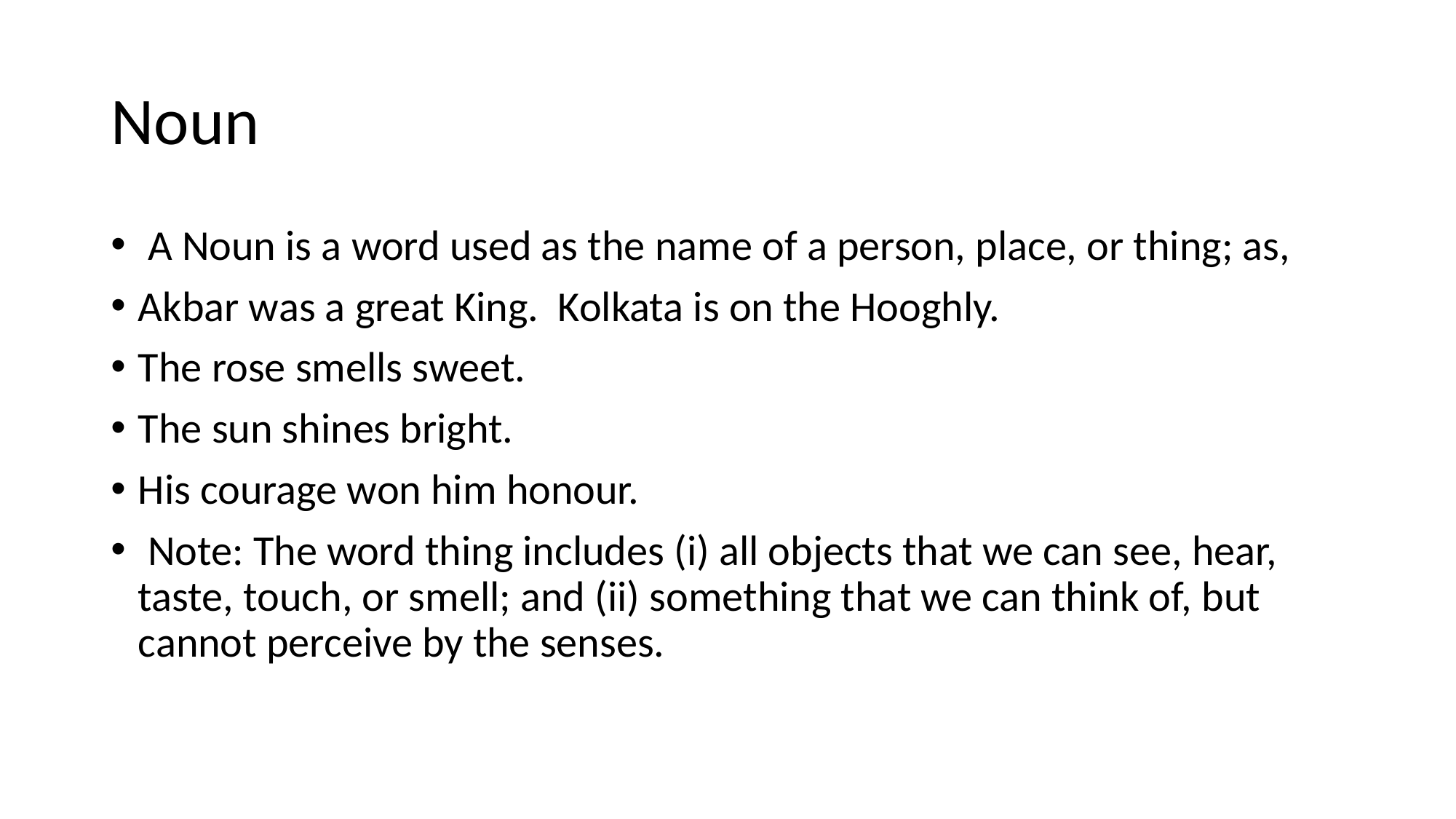

# Noun
 A Noun is a word used as the name of a person, place, or thing; as,
Akbar was a great King.  Kolkata is on the Hooghly.
The rose smells sweet.
The sun shines bright.
His courage won him honour.
 Note: The word thing includes (i) all objects that we can see, hear, taste, touch, or smell; and (ii) something that we can think of, but cannot perceive by the senses.